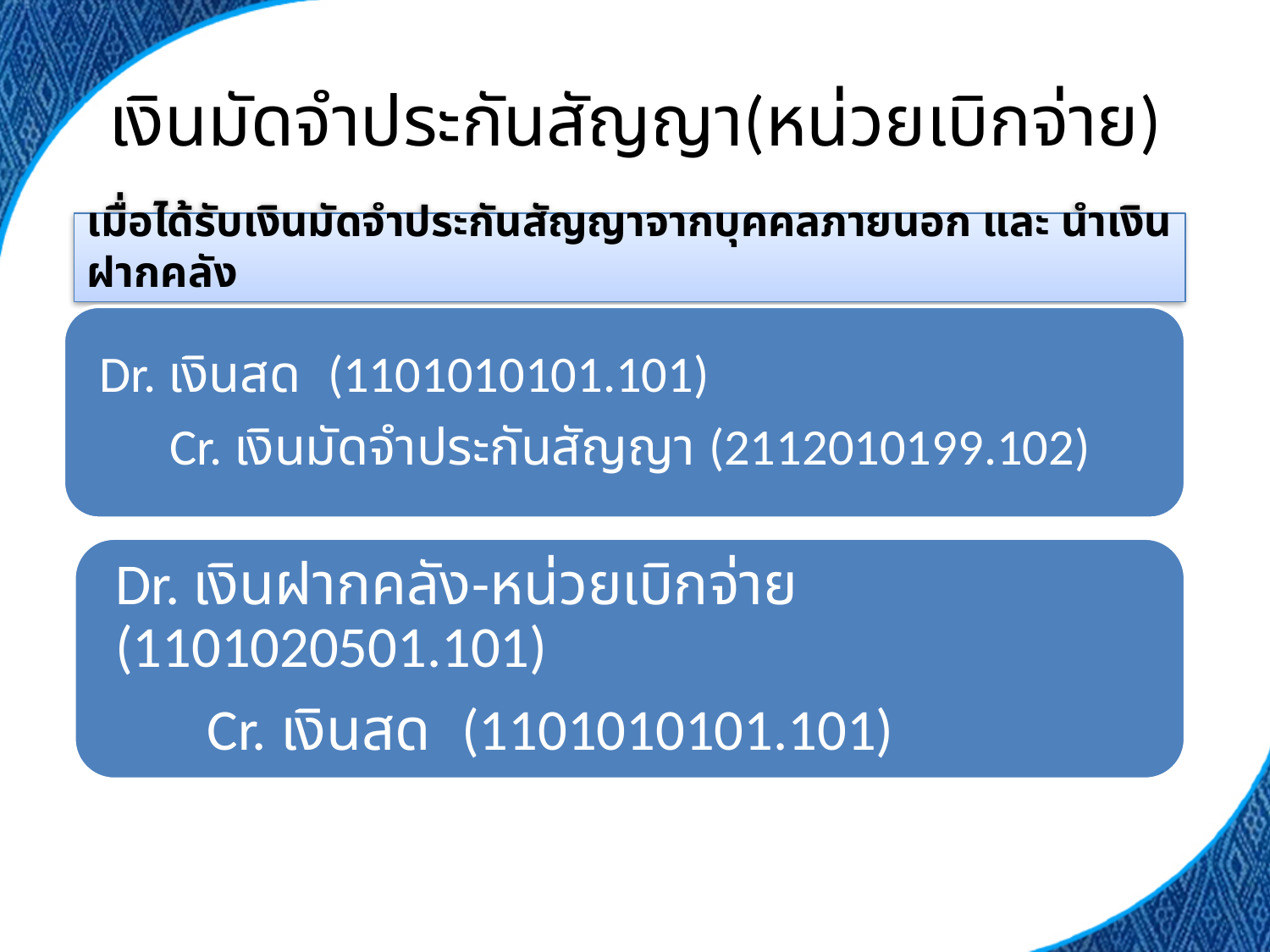

# เงินมัดจำประกันสัญญา(หน่วยเบิกจ่าย)
เมื่อได้รับเงินมัดจำประกันสัญญาจากบุคคลภายนอก และ นำเงินฝากคลัง
Dr. เงินสด  (1101010101.101)
      Cr. เงินมัดจำประกันสัญญา (2112010199.102)
Dr. เงินฝากคลัง-หน่วยเบิกจ่าย   (1101020501.101)
       Cr. เงินสด  (1101010101.101)